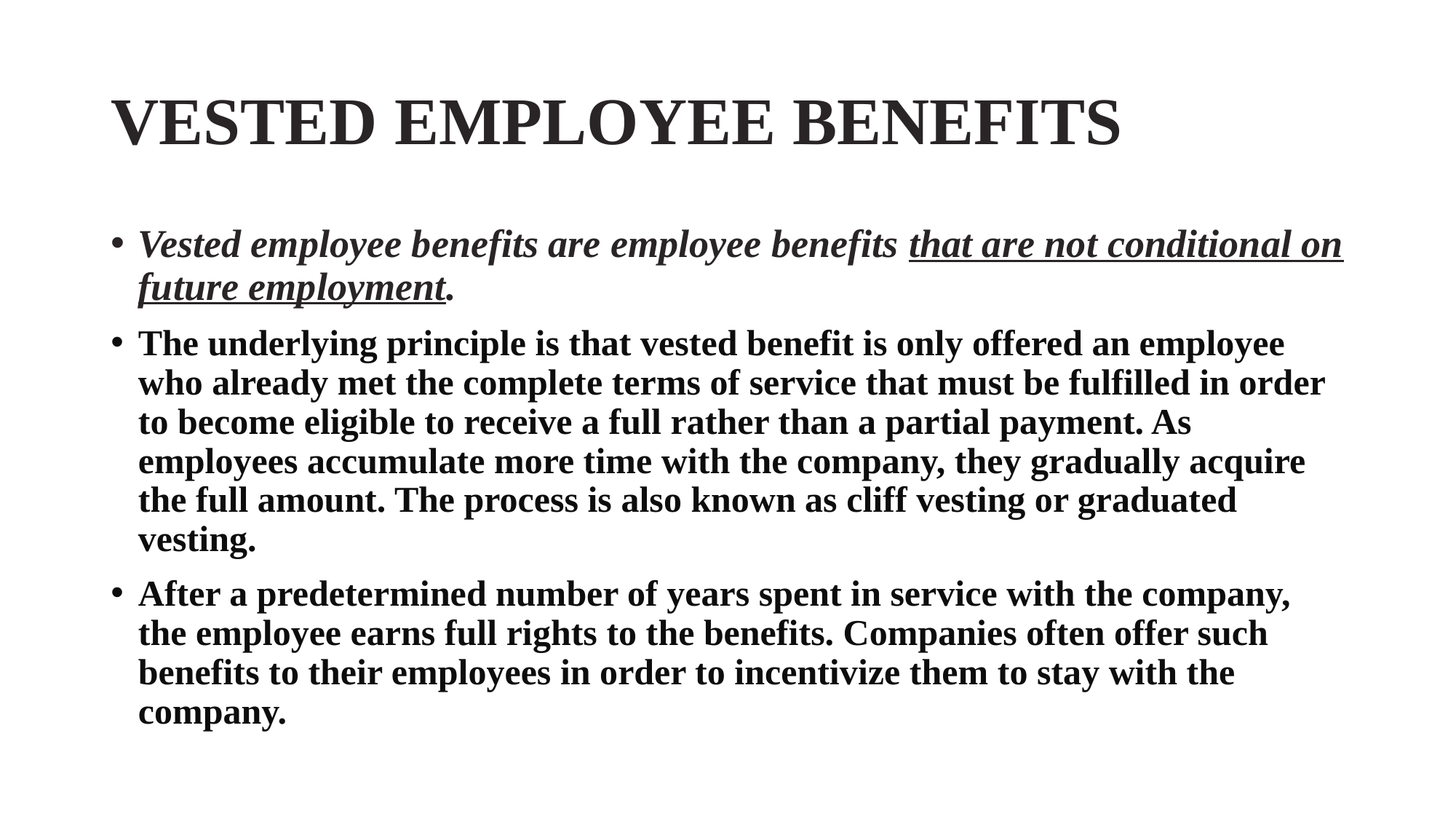

# VESTED EMPLOYEE BENEFITS
Vested employee benefits are employee benefits that are not conditional on future employment.
The underlying principle is that vested benefit is only offered an employee who already met the complete terms of service that must be fulfilled in order to become eligible to receive a full rather than a partial payment. As employees accumulate more time with the company, they gradually acquire the full amount. The process is also known as cliff vesting or graduated vesting.
After a predetermined number of years spent in service with the company, the employee earns full rights to the benefits. Companies often offer such benefits to their employees in order to incentivize them to stay with the company.